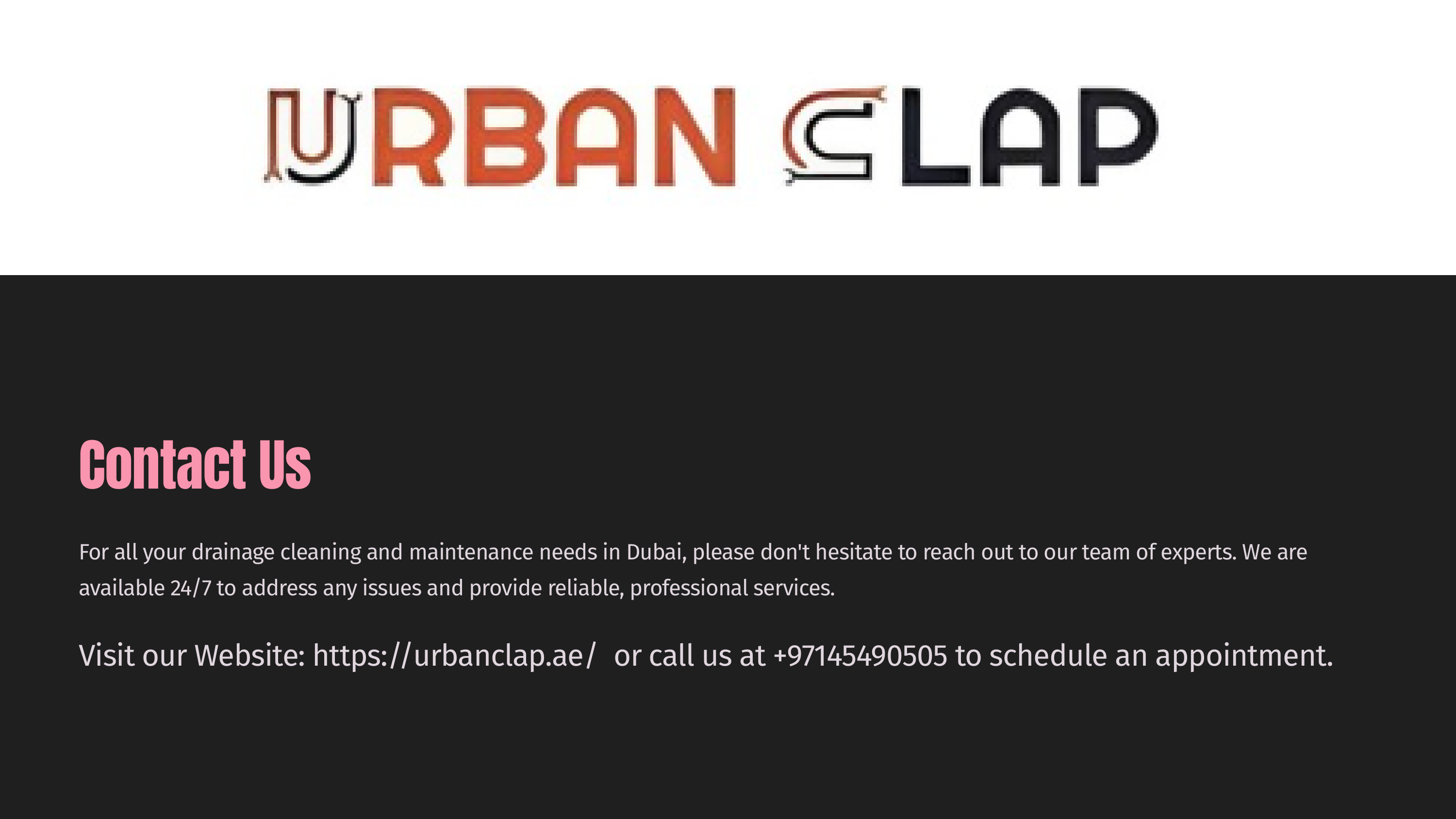

Contact Us
For all your drainage cleaning and maintenance needs in Dubai, please don't hesitate to reach out to our team of experts. We are available 24/7 to address any issues and provide reliable, professional services.
Visit our Website: https://urbanclap.ae/  or call us at +97145490505 to schedule an appointment.